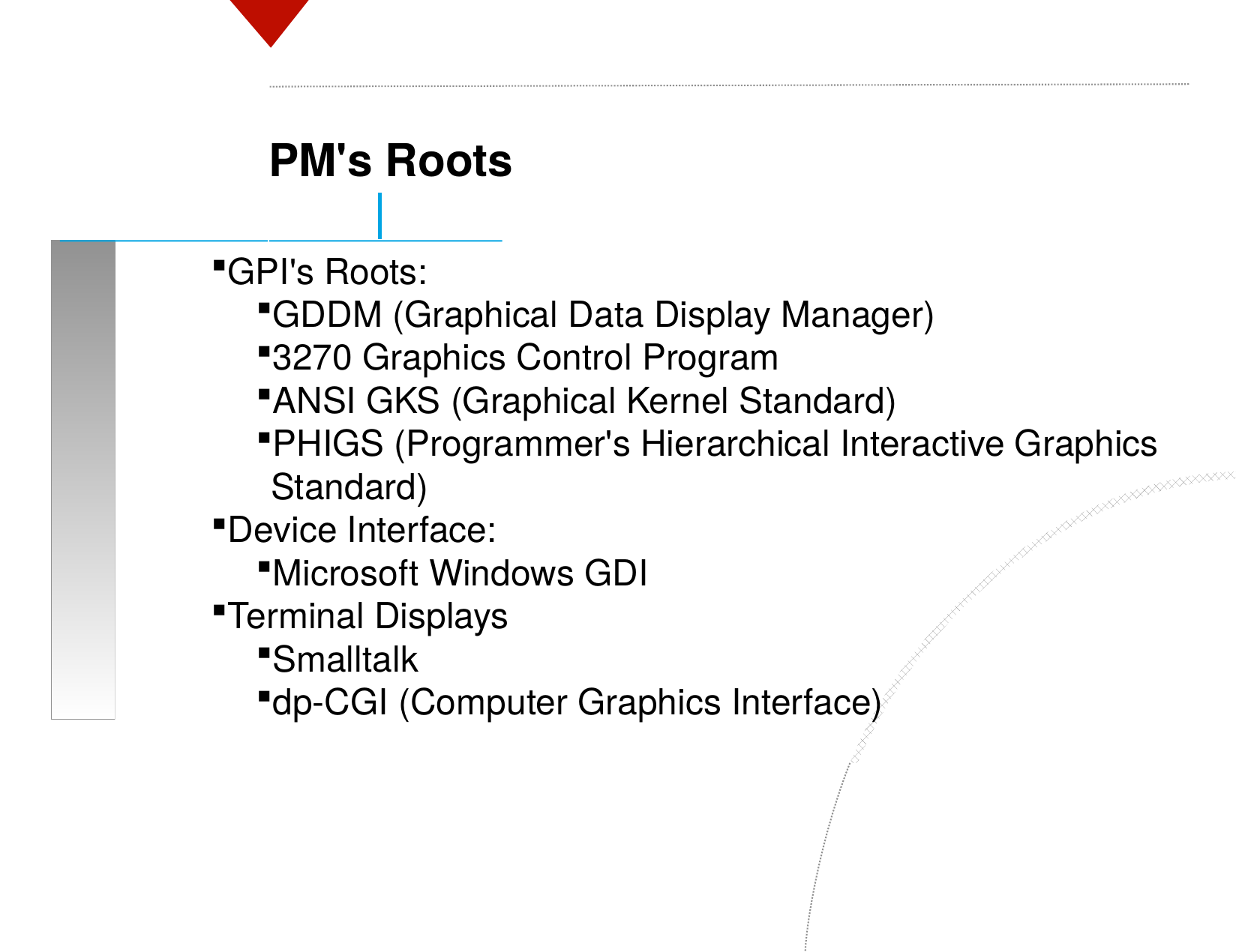

PM's Roots
GPI's Roots:
GDDM (Graphical Data Display Manager)
3270 Graphics Control Program
ANSI GKS (Graphical Kernel Standard)
PHIGS (Programmer's Hierarchical Interactive Graphics Standard)
Device Interface:
Microsoft Windows GDI
Terminal Displays
Smalltalk
dp-CGI (Computer Graphics Interface)